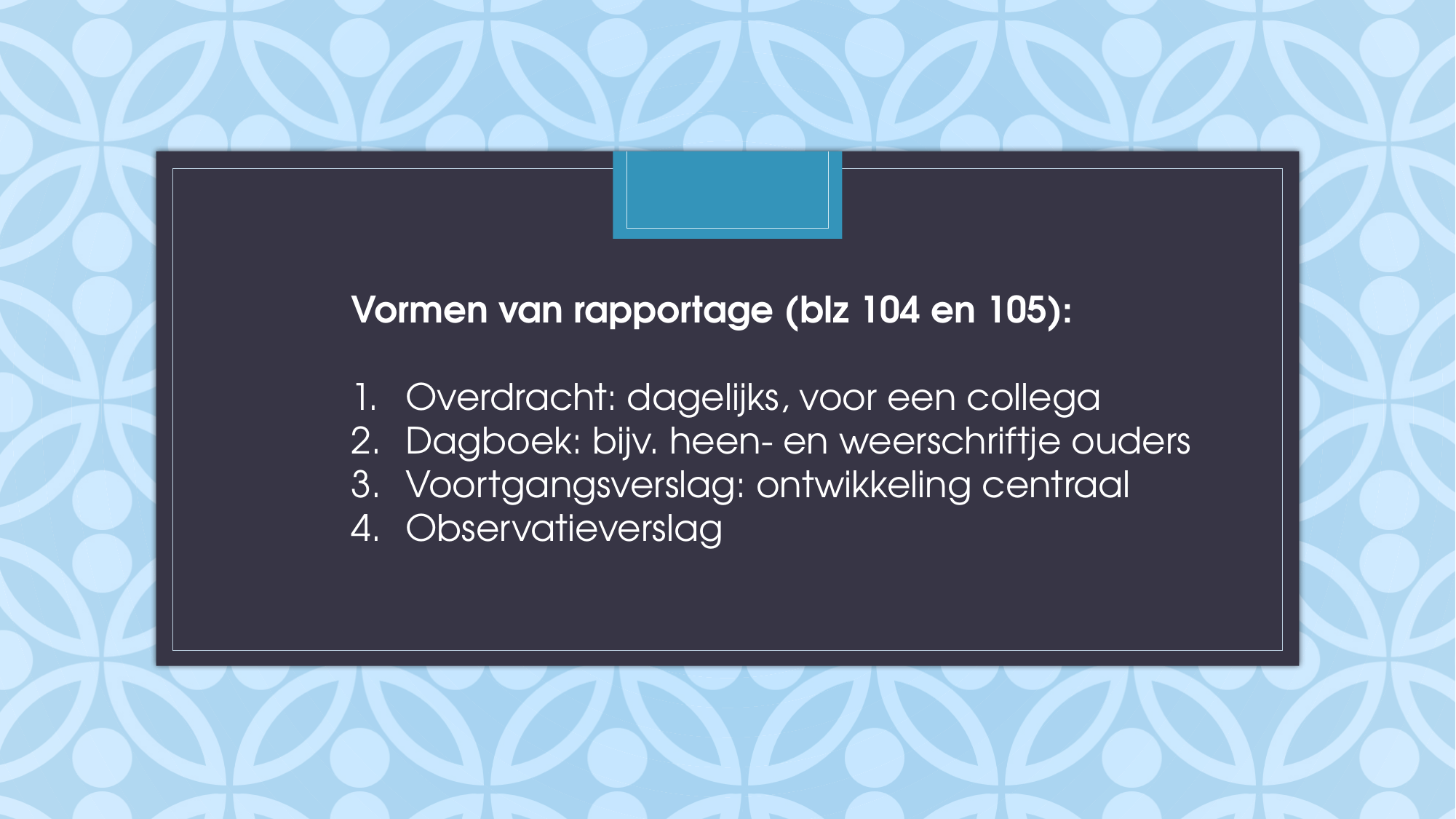

Vormen van rapportage (blz 104 en 105):

Overdracht: dagelijks, voor een collega
Dagboek: bijv. heen- en weerschriftje ouders
Voortgangsverslag: ontwikkeling centraal
Observatieverslag